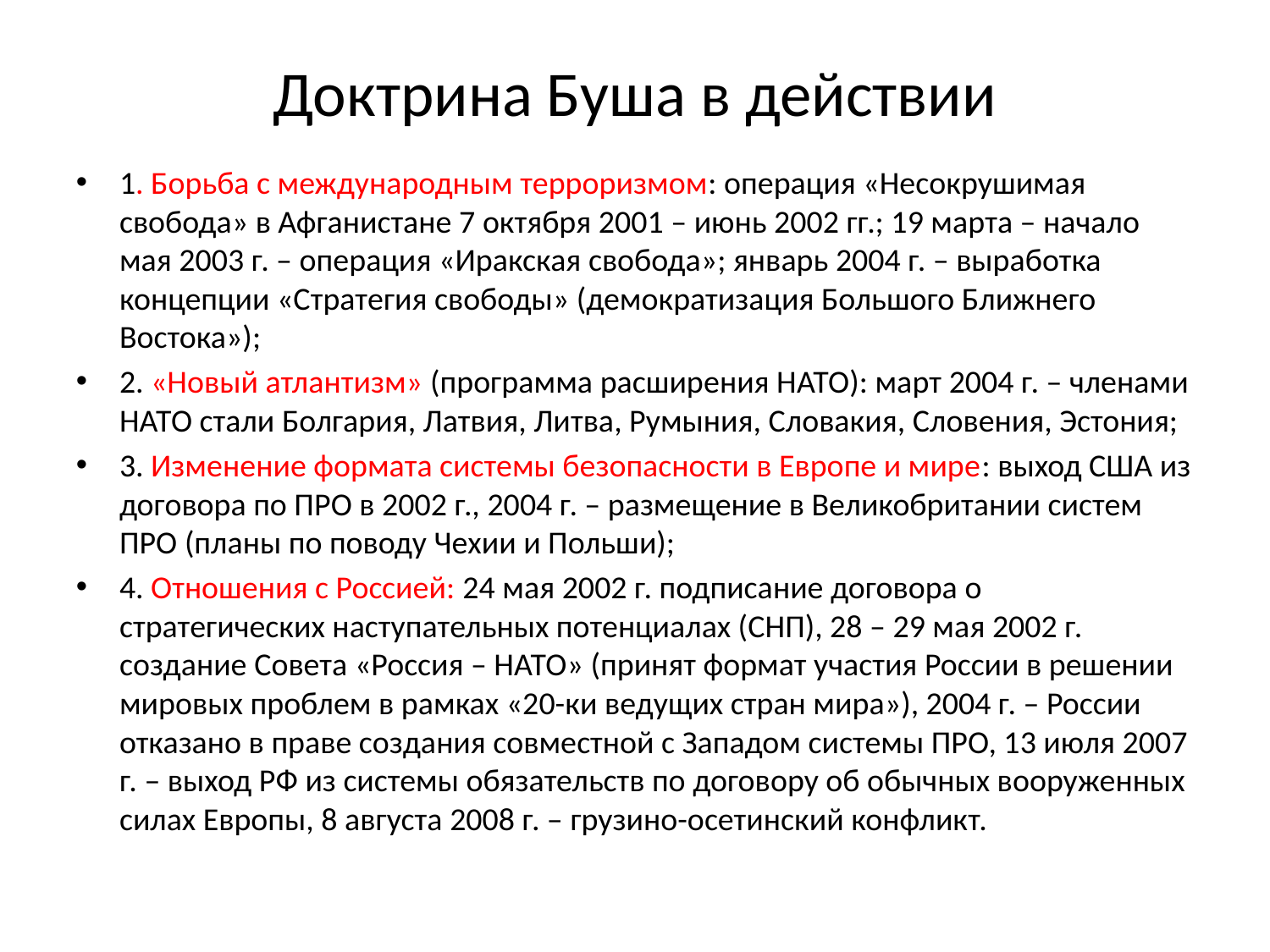

Доктрина Буша в действии
1. Борьба с международным терроризмом: операция «Несокрушимая свобода» в Афганистане 7 октября 2001 – июнь 2002 гг.; 19 марта – начало мая 2003 г. – операция «Иракская свобода»; январь 2004 г. – выработка концепции «Стратегия свободы» (демократизация Большого Ближнего Востока»);
2. «Новый атлантизм» (программа расширения НАТО): март 2004 г. – членами НАТО стали Болгария, Латвия, Литва, Румыния, Словакия, Словения, Эстония;
3. Изменение формата системы безопасности в Европе и мире: выход США из договора по ПРО в 2002 г., 2004 г. – размещение в Великобритании систем ПРО (планы по поводу Чехии и Польши);
4. Отношения с Россией: 24 мая 2002 г. подписание договора о стратегических наступательных потенциалах (СНП), 28 – 29 мая 2002 г. создание Совета «Россия – НАТО» (принят формат участия России в решении мировых проблем в рамках «20-ки ведущих стран мира»), 2004 г. – России отказано в праве создания совместной с Западом системы ПРО, 13 июля 2007 г. – выход РФ из системы обязательств по договору об обычных вооруженных силах Европы, 8 августа 2008 г. – грузино-осетинский конфликт.